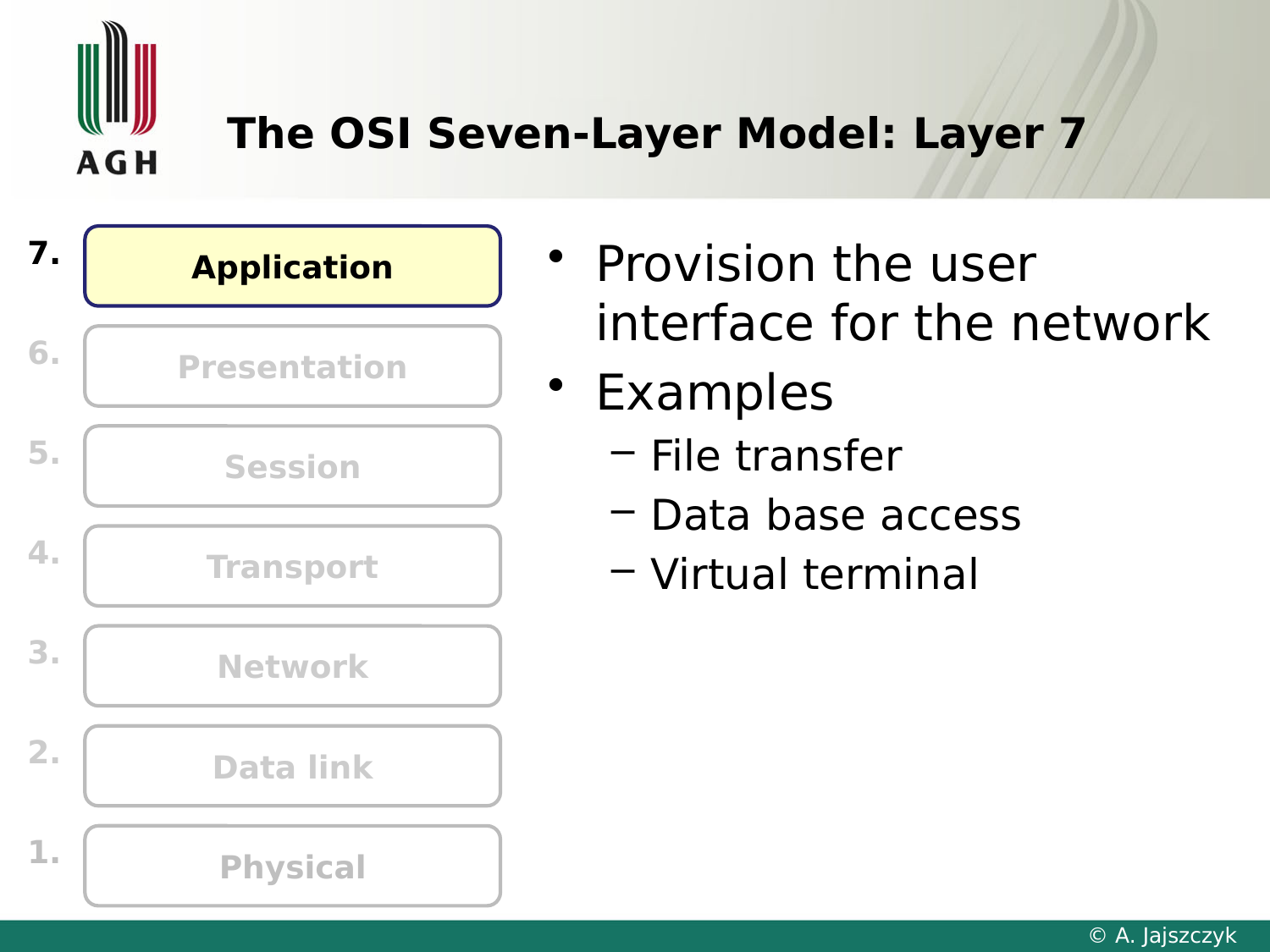

# The OSI Seven-Layer Model: Layer 7
Provision the user interface for the network
Examples
File transfer
Data base access
Virtual terminal
7.
Application
6.
Presentation
5.
Session
4.
Transport
3.
Network
2.
Data link
1.
Physical